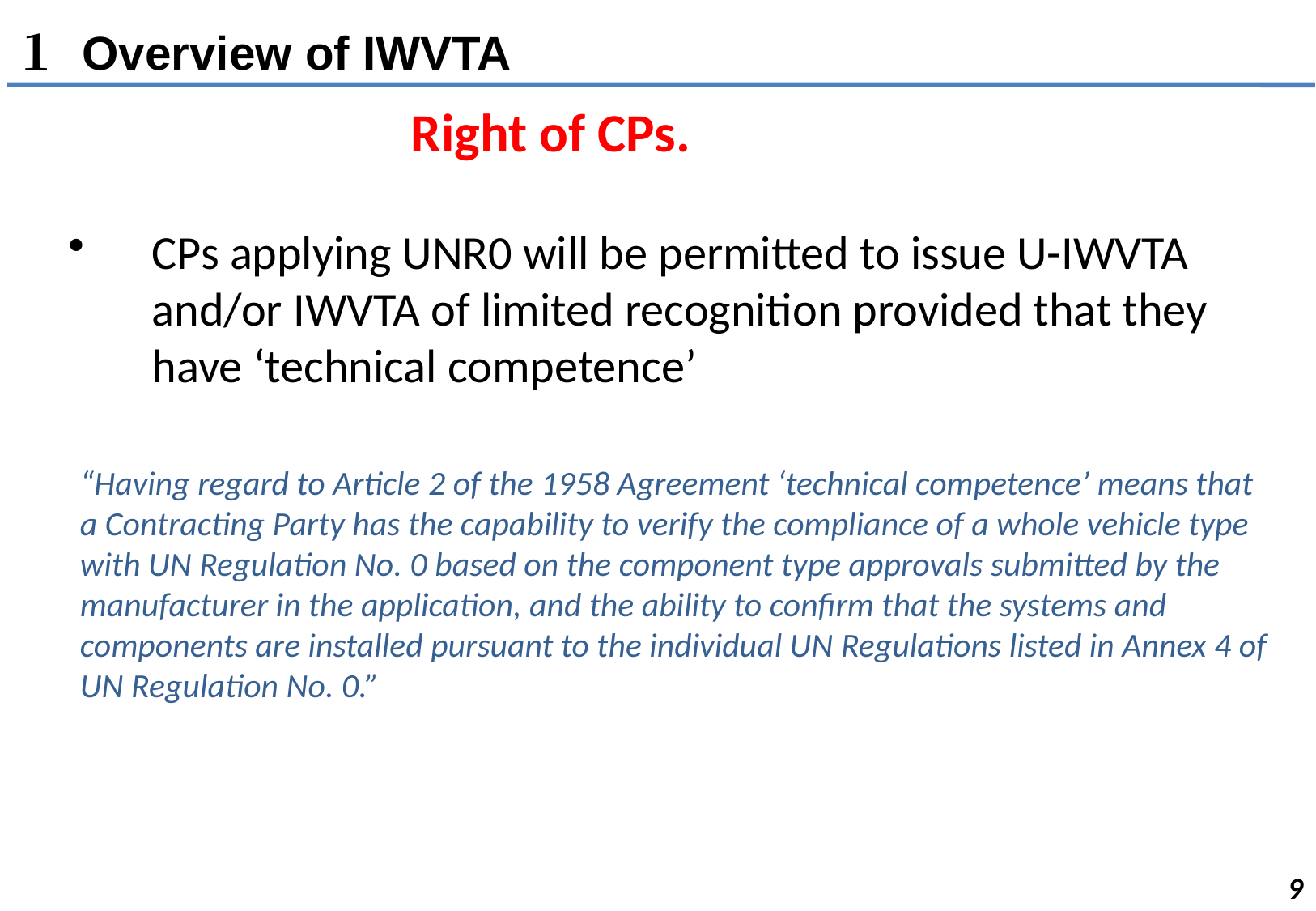

１ Overview of IWVTA

Right of CPs.
CPs applying UNR0 will be permitted to issue U-IWVTA and/or IWVTA of limited recognition provided that they have ‘technical competence’
“Having regard to Article 2 of the 1958 Agreement ‘technical competence’ means that a Contracting Party has the capability to verify the compliance of a whole vehicle type with UN Regulation No. 0 based on the component type approvals submitted by the manufacturer in the application, and the ability to confirm that the systems and components are installed pursuant to the individual UN Regulations listed in Annex 4 of UN Regulation No. 0.”
9